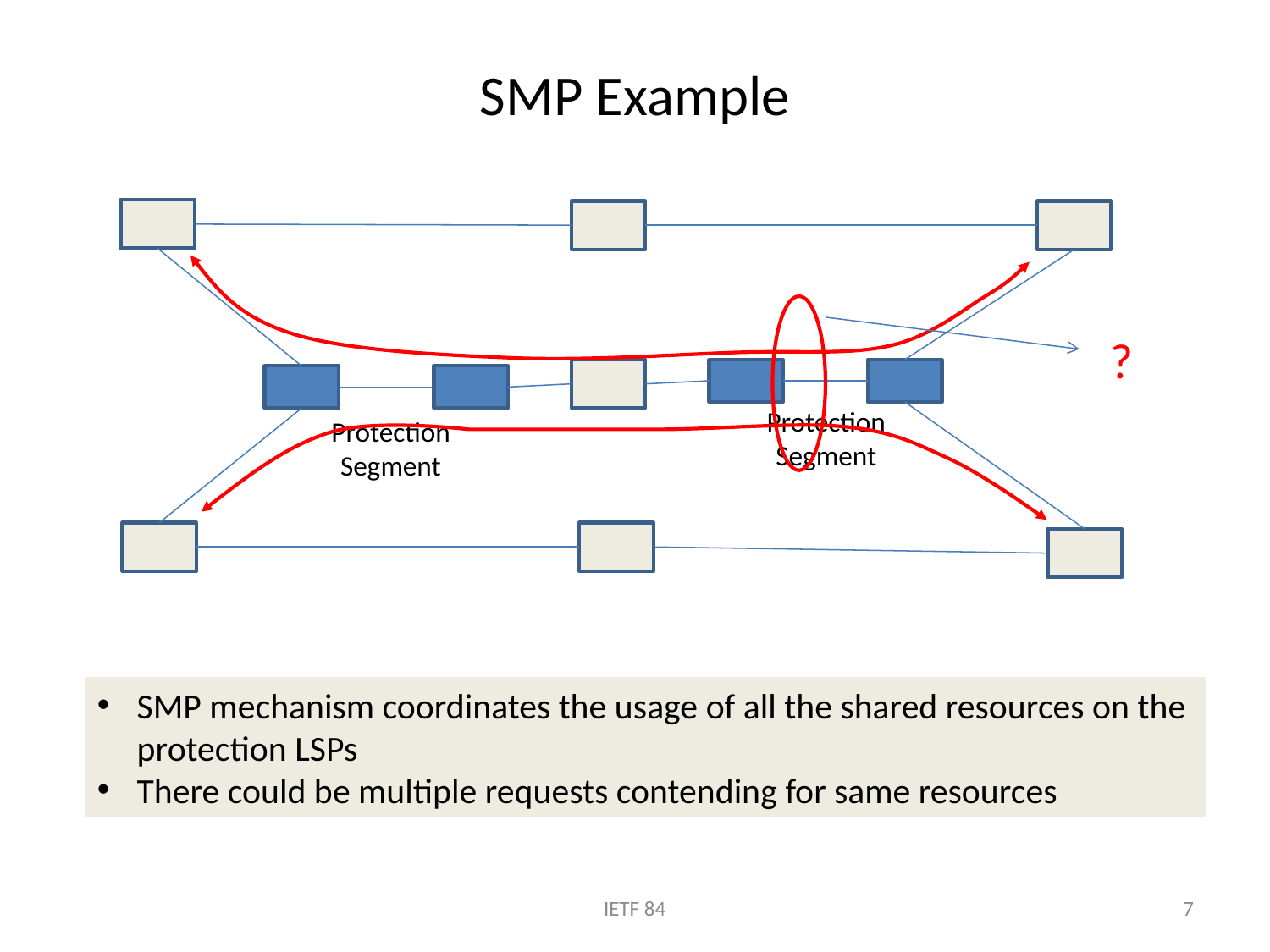

# SMP Example

?

Protection
Segment
Protection
Segment

SMP mechanism coordinates the usage of all the shared resources on the protection LSPs
There could be multiple requests contending for same resources
IETF 84
7